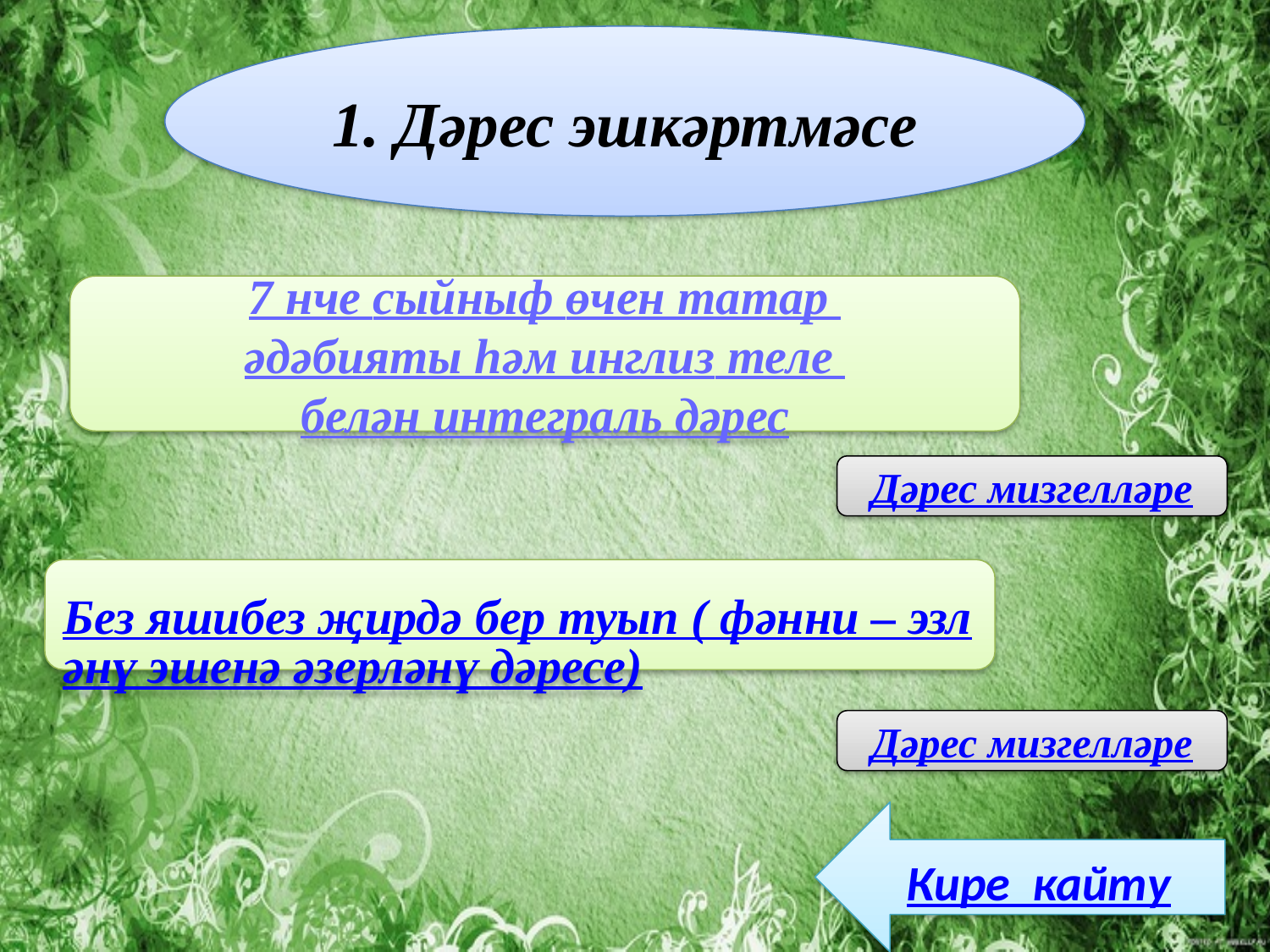

1. Дәрес эшкәртмәсе
7 нче сыйныф өчен татар әдәбияты һәм инглиз теле белән интеграль дәрес
Дәрес мизгелләре
Без яшибез җирдә бер туып ( фәнни – эзләнү эшенә әзерләнү дәресе)
Дәрес мизгелләре

Кире  кайту